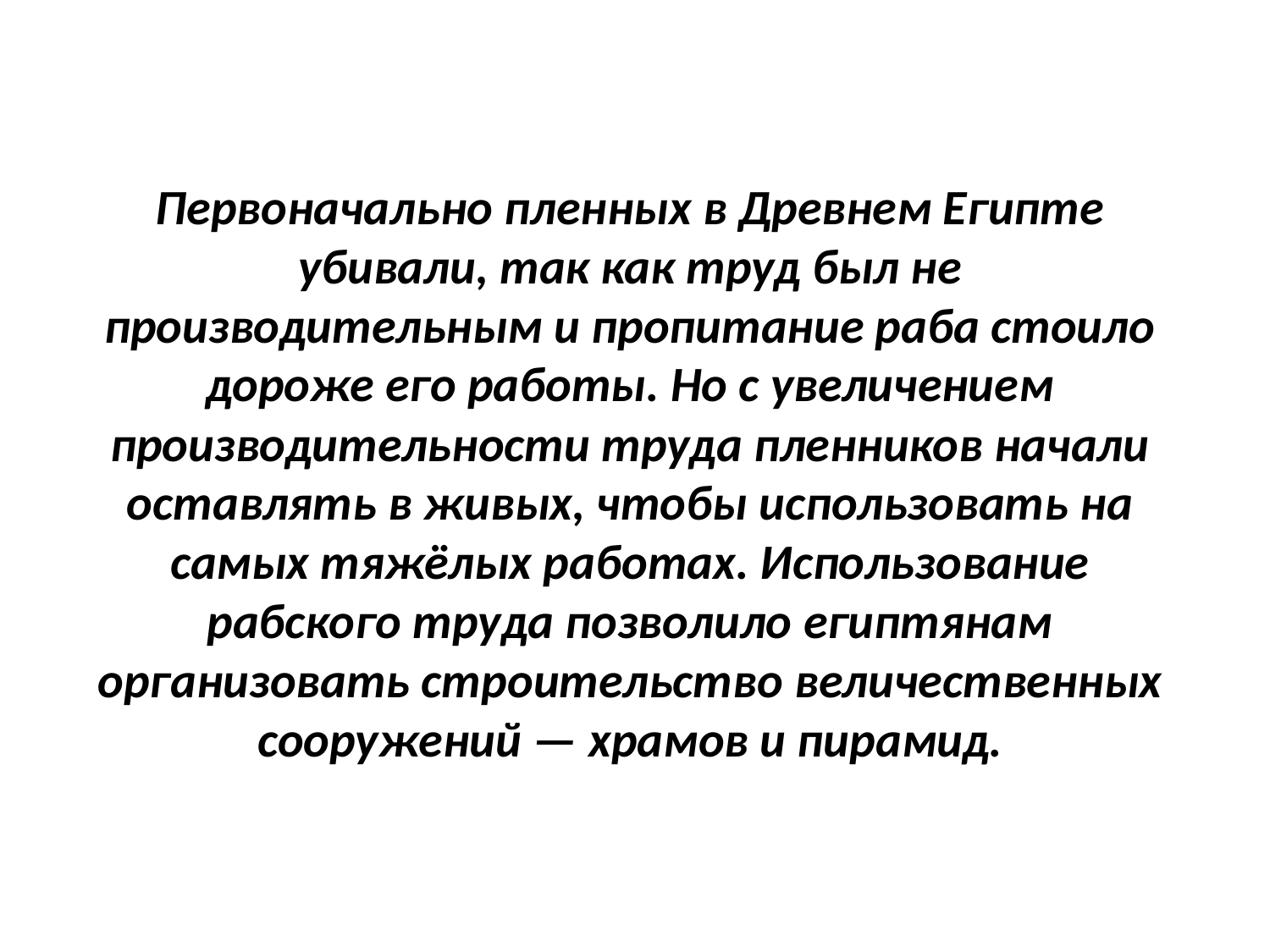

# Первоначально пленных в Древнем Египте убивали, так как труд был не производительным и пропитание раба стоило дороже его работы. Но с увеличением производительности труда пленников начали оставлять в живых, чтобы использовать на самых тяжёлых работах. Использование рабского труда позволило египтянам организовать строительство величественных сооружений — храмов и пирамид.